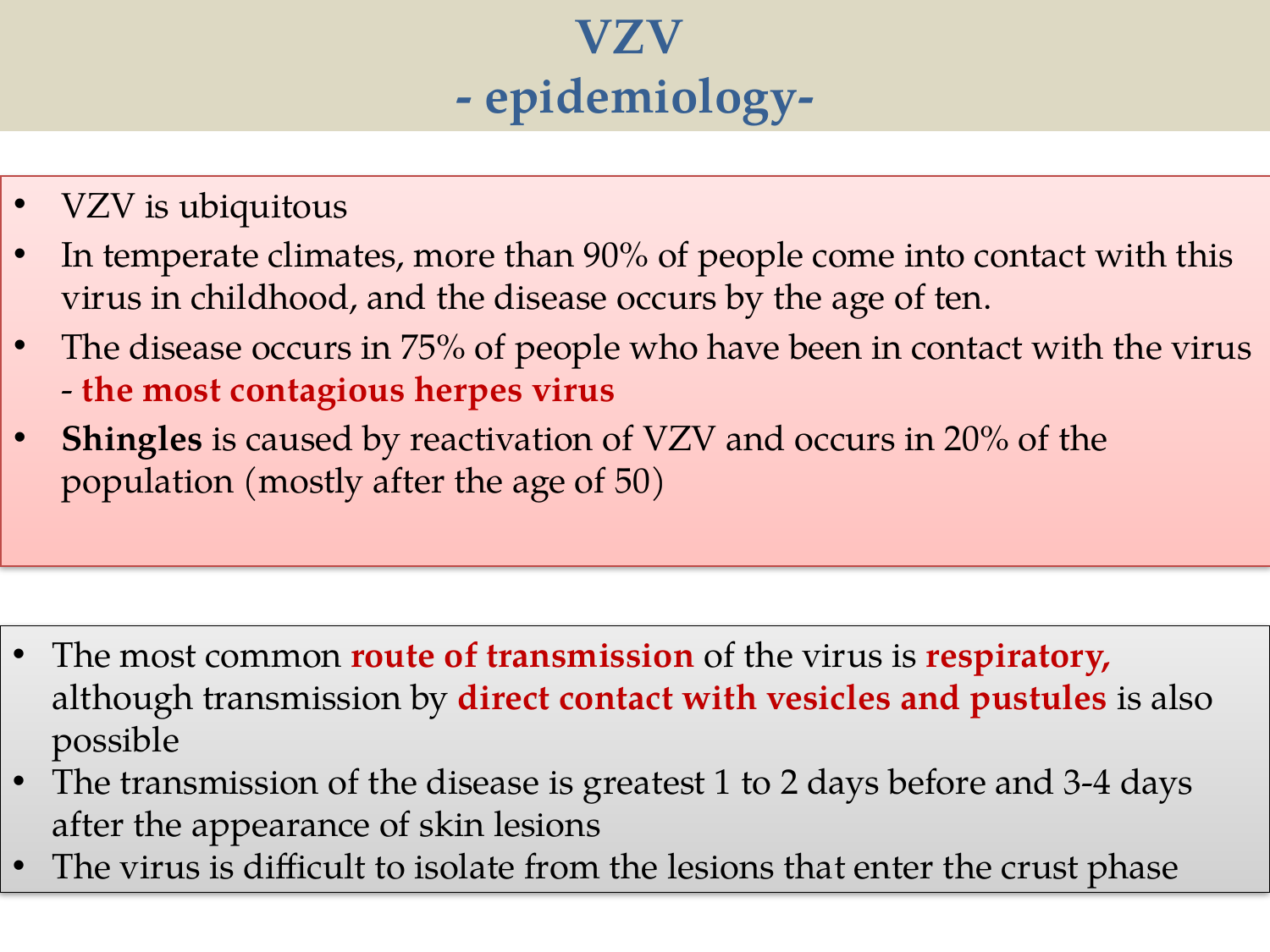

# VZV - epidemiology-
VZV is ubiquitous
In temperate climates, more than 90% of people come into contact with this virus in childhood, and the disease occurs by the age of ten.
The disease occurs in 75% of people who have been in contact with the virus - the most contagious herpes virus
Shingles is caused by reactivation of VZV and occurs in 20% of the population (mostly after the age of 50)
The most common route of transmission of the virus is respiratory, although transmission by direct contact with vesicles and pustules is also possible
The transmission of the disease is greatest 1 to 2 days before and 3-4 days after the appearance of skin lesions
The virus is difficult to isolate from the lesions that enter the crust phase